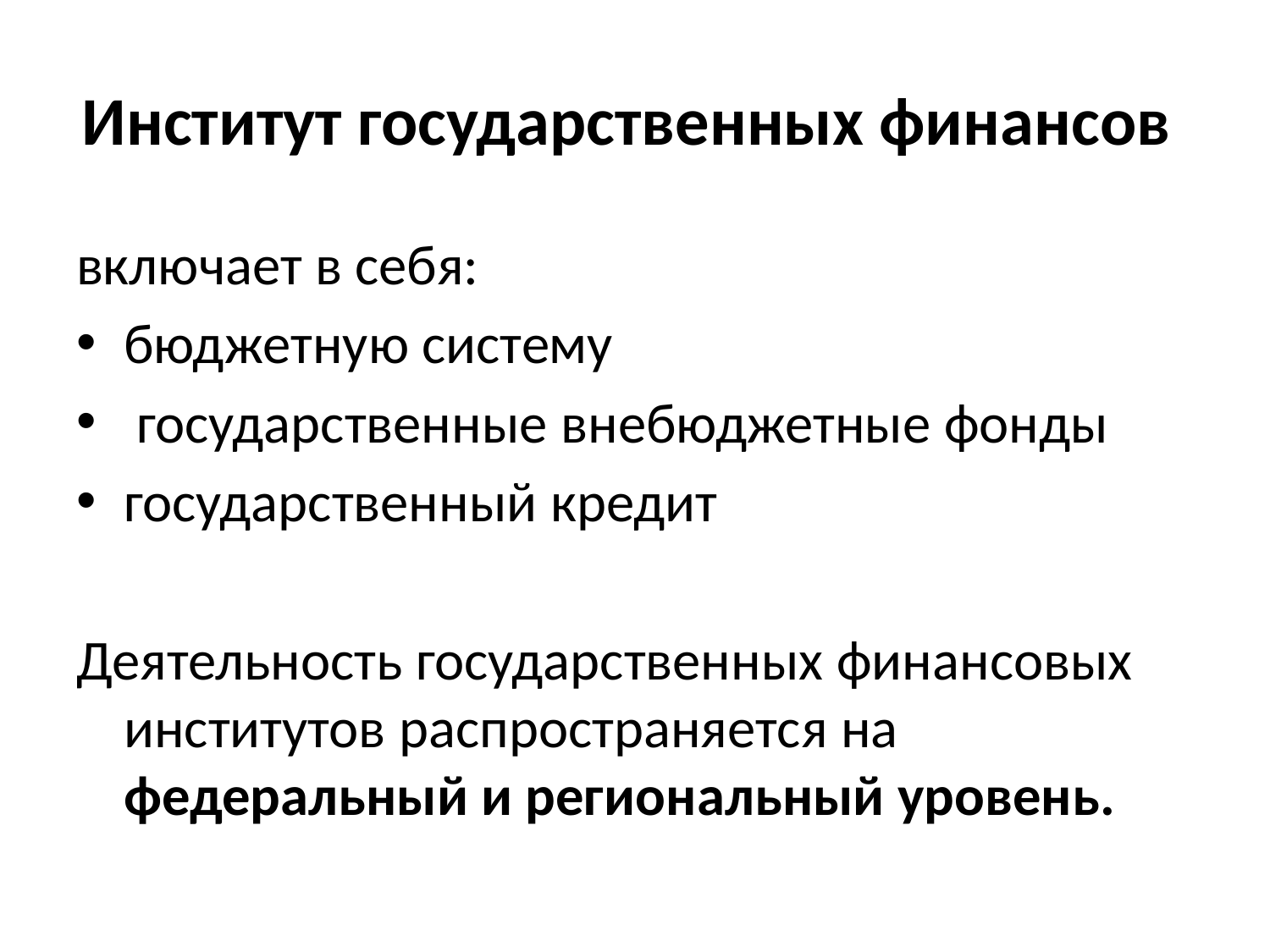

# Институт государственных финансов
включает в себя:
бюджетную систему
 государственные внебюджетные фонды
государственный кредит

Деятельность государственных финансовых институтов распространяется на федеральный и региональный уровень.